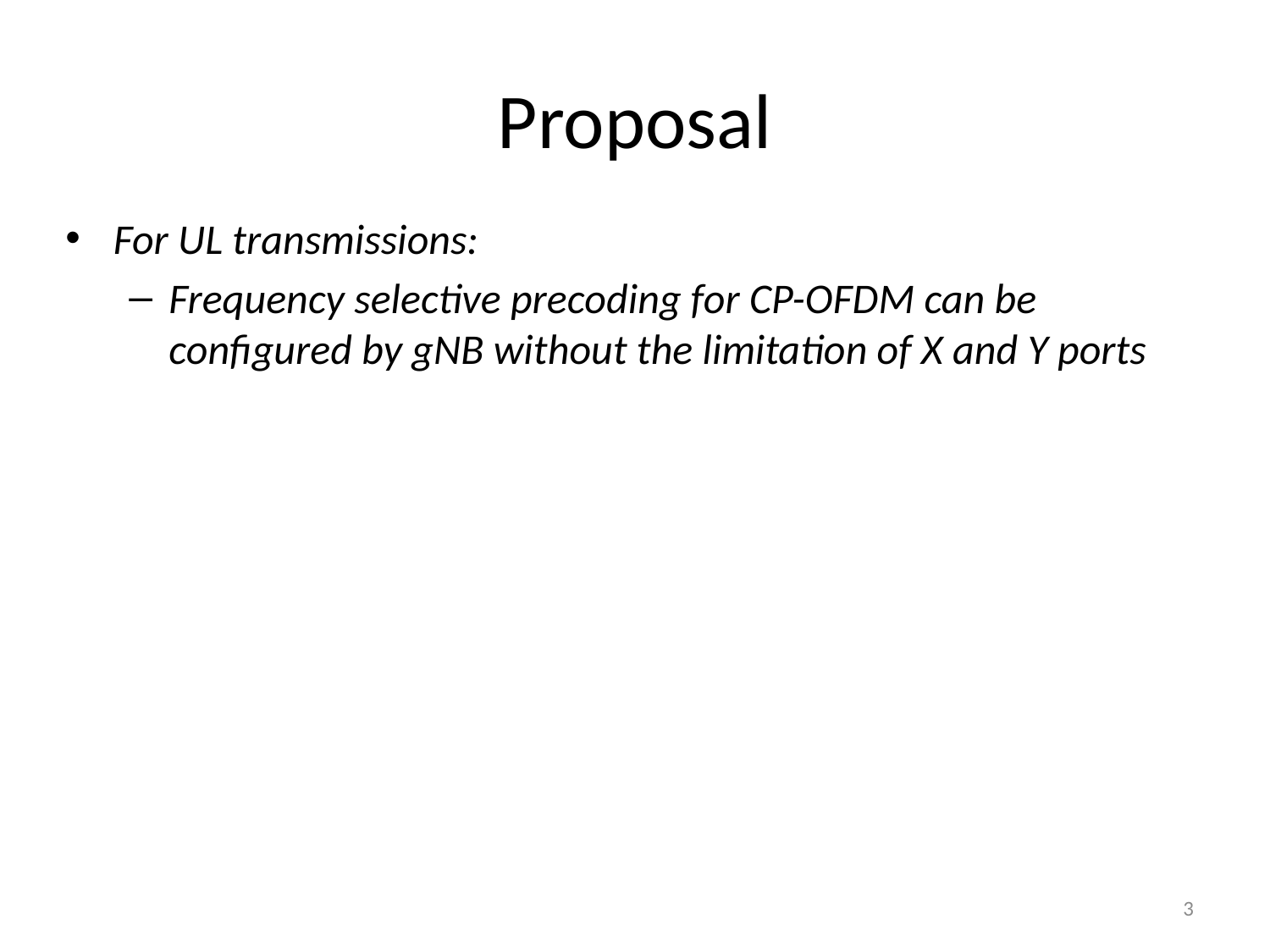

# Proposal

For UL transmissions:
Frequency selective precoding for CP-OFDM can be configured by gNB without the limitation of X and Y ports
3